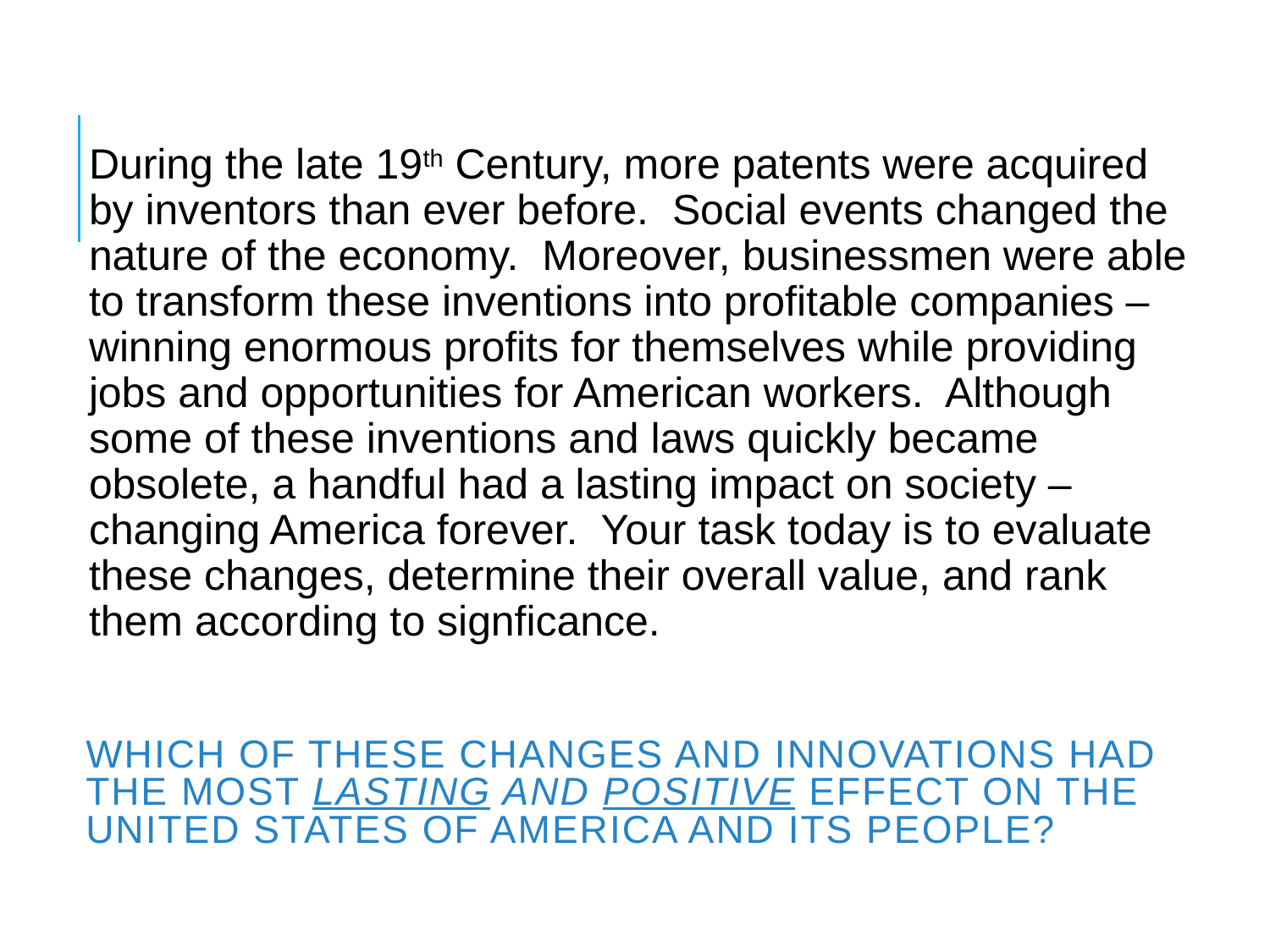

During the late 19th Century, more patents were acquired by inventors than ever before.  Social events changed the nature of the economy.  Moreover, businessmen were able to transform these inventions into profitable companies – winning enormous profits for themselves while providing jobs and opportunities for American workers.  Although some of these inventions and laws quickly became obsolete, a handful had a lasting impact on society – changing America forever.  Your task today is to evaluate these changes, determine their overall value, and rank them according to signficance.
# Which of these changes and innovations had the most lasting and positive effect on the United States of America and its people?